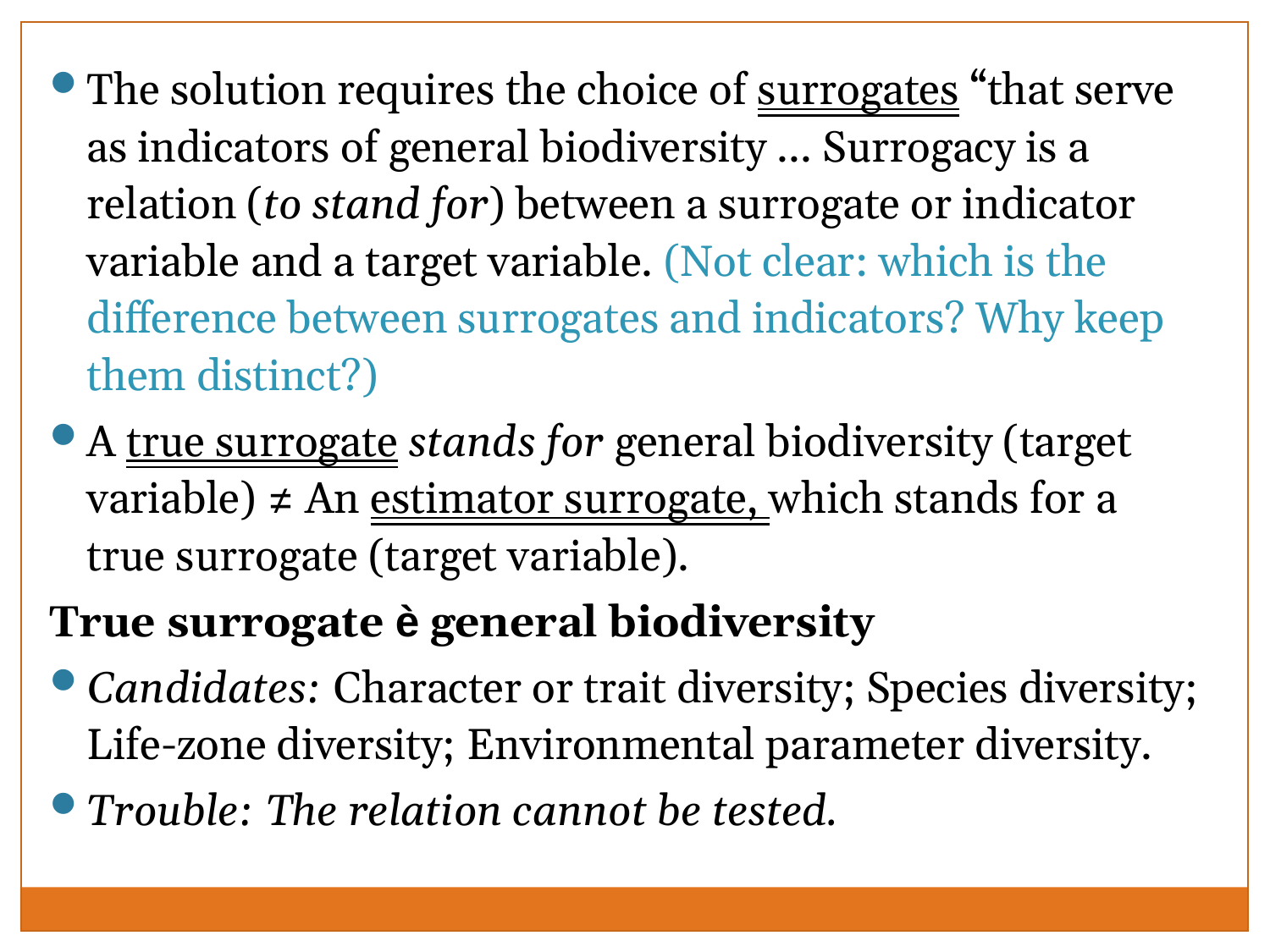

The solution requires the choice of surrogates “that serve as indicators of general biodiversity ... Surrogacy is a relation (to stand for) between a surrogate or indicator variable and a target variable. (Not clear: which is the difference between surrogates and indicators? Why keep them distinct?)
A true surrogate stands for general biodiversity (target variable) ≠ An estimator surrogate, which stands for a true surrogate (target variable).
True surrogate è general biodiversity
Candidates: Character or trait diversity; Species diversity; Life-zone diversity; Environmental parameter diversity.
Trouble: The relation cannot be tested.